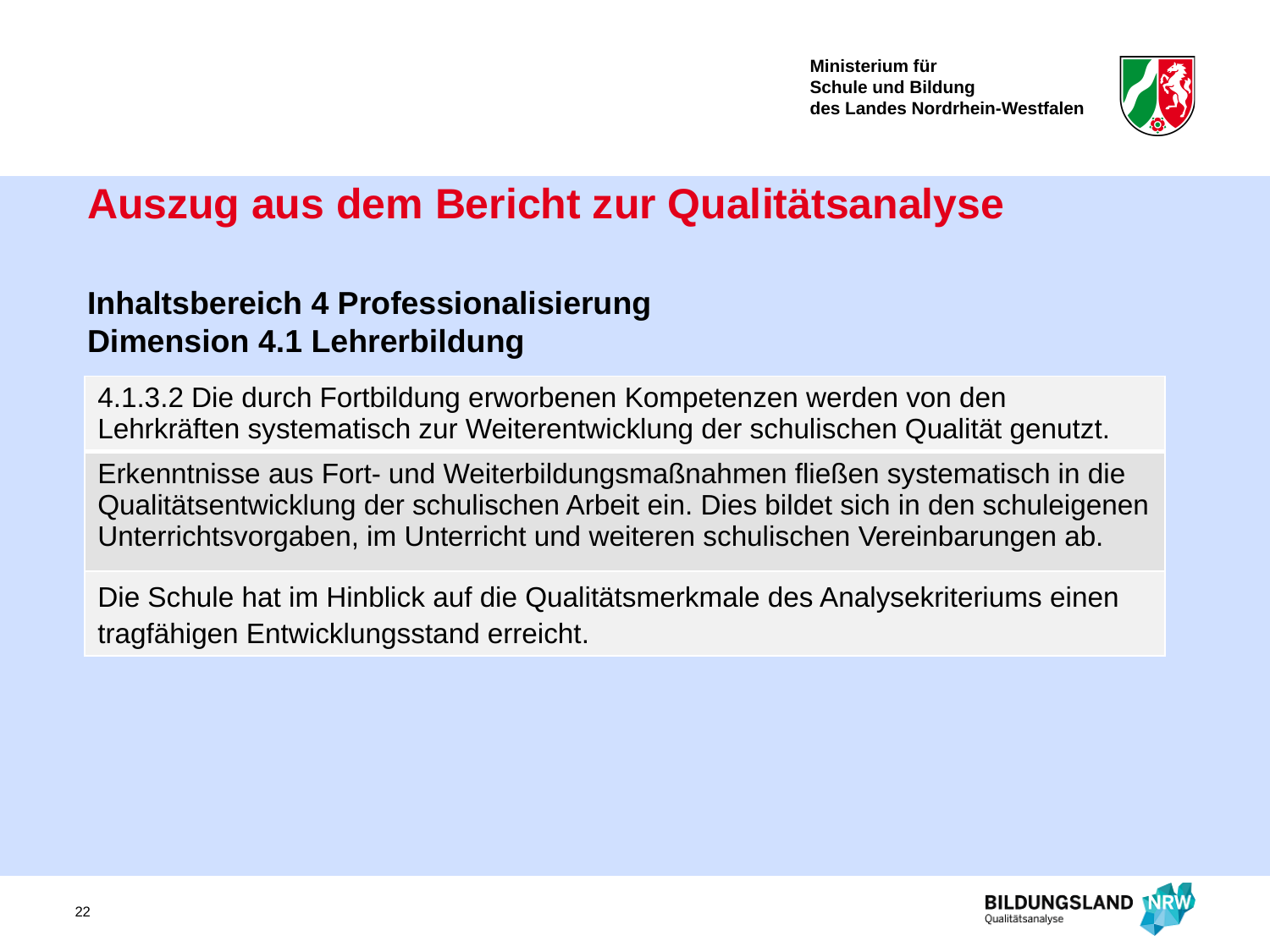

Auszug aus dem Bericht zur Qualitätsanalyse
Inhaltsbereich 4 Professionalisierung
Dimension 4.1 Lehrerbildung
| 4.1.3.2 Die durch Fortbildung erworbenen Kompetenzen werden von den Lehrkräften systematisch zur Weiterentwicklung der schulischen Qualität genutzt. |
| --- |
| Erkenntnisse aus Fort- und Weiterbildungsmaßnahmen fließen systematisch in die Qualitätsentwicklung der schulischen Arbeit ein. Dies bildet sich in den schuleigenen Unterrichtsvorgaben, im Unterricht und weiteren schulischen Vereinbarungen ab. |
| Die Schule hat im Hinblick auf die Qualitätsmerkmale des Analysekriteriums einen tragfähigen Entwicklungsstand erreicht. |
22